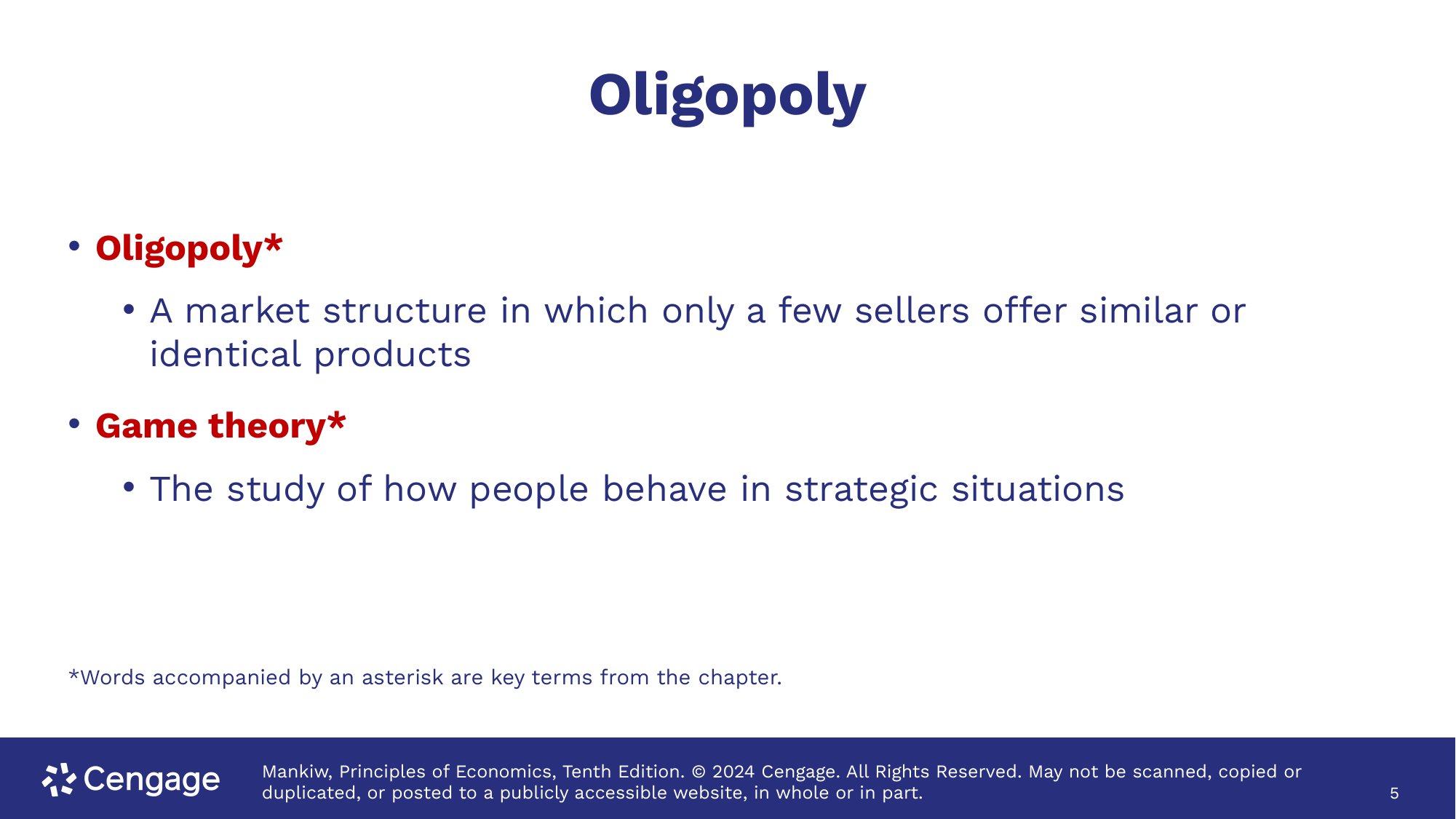

# Oligopoly
Oligopoly*
A market structure in which only a few sellers offer similar or identical products
Game theory*
The study of how people behave in strategic situations
*Words accompanied by an asterisk are key terms from the chapter.